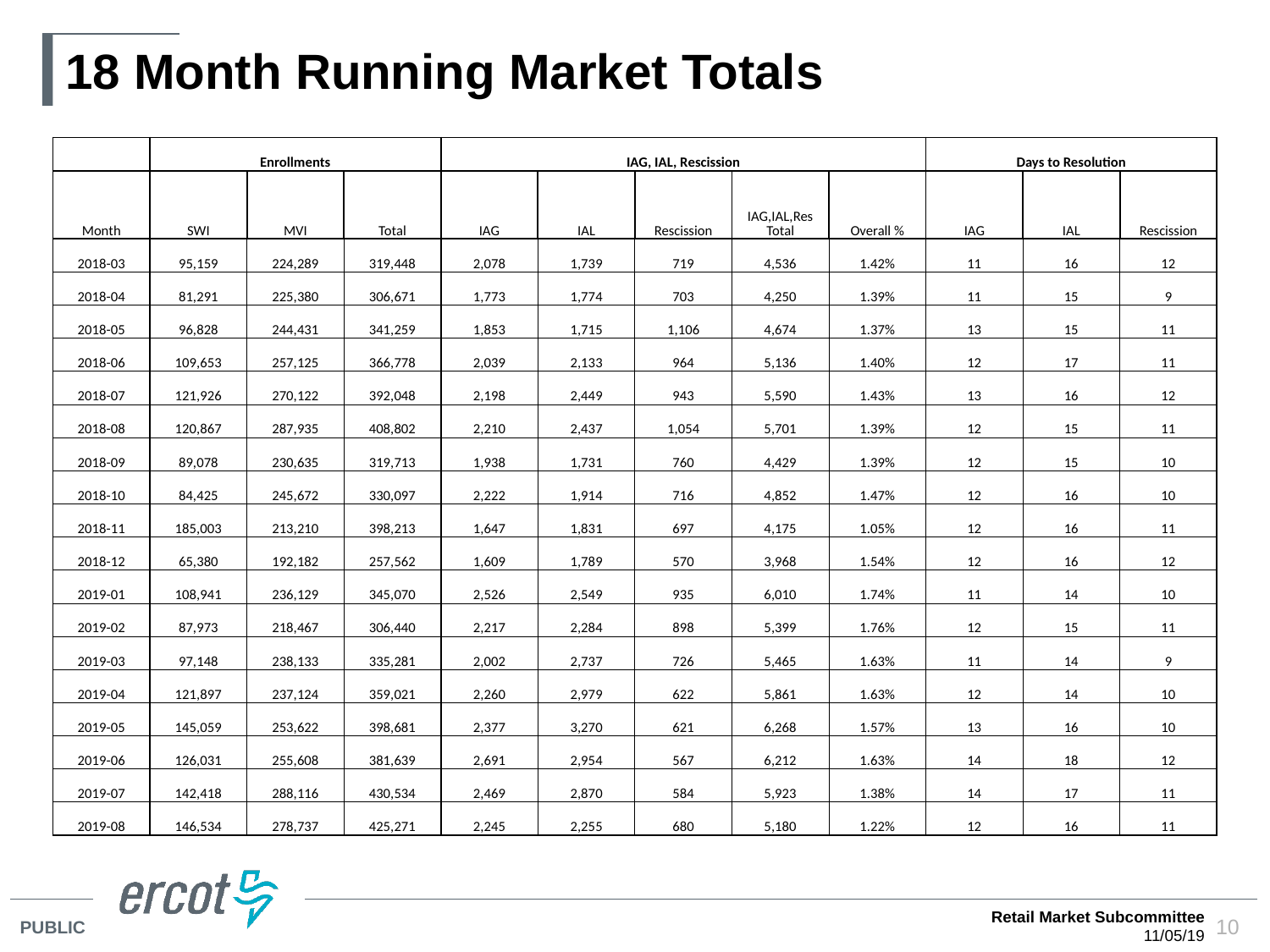

# 18 Month Running Market Totals
|  | Enrollments |  |  | IAG, IAL, Rescission |  |  |  |  | Days to Resolution |  |  |
| --- | --- | --- | --- | --- | --- | --- | --- | --- | --- | --- | --- |
| Month | SWI | MVI | Total | IAG | IAL | Rescission | IAG,IAL,Res Total | Overall % | IAG | IAL | Rescission |
| 2018-03 | 95,159 | 224,289 | 319,448 | 2,078 | 1,739 | 719 | 4,536 | 1.42% | 11 | 16 | 12 |
| 2018-04 | 81,291 | 225,380 | 306,671 | 1,773 | 1,774 | 703 | 4,250 | 1.39% | 11 | 15 | 9 |
| 2018-05 | 96,828 | 244,431 | 341,259 | 1,853 | 1,715 | 1,106 | 4,674 | 1.37% | 13 | 15 | 11 |
| 2018-06 | 109,653 | 257,125 | 366,778 | 2,039 | 2,133 | 964 | 5,136 | 1.40% | 12 | 17 | 11 |
| 2018-07 | 121,926 | 270,122 | 392,048 | 2,198 | 2,449 | 943 | 5,590 | 1.43% | 13 | 16 | 12 |
| 2018-08 | 120,867 | 287,935 | 408,802 | 2,210 | 2,437 | 1,054 | 5,701 | 1.39% | 12 | 15 | 11 |
| 2018-09 | 89,078 | 230,635 | 319,713 | 1,938 | 1,731 | 760 | 4,429 | 1.39% | 12 | 15 | 10 |
| 2018-10 | 84,425 | 245,672 | 330,097 | 2,222 | 1,914 | 716 | 4,852 | 1.47% | 12 | 16 | 10 |
| 2018-11 | 185,003 | 213,210 | 398,213 | 1,647 | 1,831 | 697 | 4,175 | 1.05% | 12 | 16 | 11 |
| 2018-12 | 65,380 | 192,182 | 257,562 | 1,609 | 1,789 | 570 | 3,968 | 1.54% | 12 | 16 | 12 |
| 2019-01 | 108,941 | 236,129 | 345,070 | 2,526 | 2,549 | 935 | 6,010 | 1.74% | 11 | 14 | 10 |
| 2019-02 | 87,973 | 218,467 | 306,440 | 2,217 | 2,284 | 898 | 5,399 | 1.76% | 12 | 15 | 11 |
| 2019-03 | 97,148 | 238,133 | 335,281 | 2,002 | 2,737 | 726 | 5,465 | 1.63% | 11 | 14 | 9 |
| 2019-04 | 121,897 | 237,124 | 359,021 | 2,260 | 2,979 | 622 | 5,861 | 1.63% | 12 | 14 | 10 |
| 2019-05 | 145,059 | 253,622 | 398,681 | 2,377 | 3,270 | 621 | 6,268 | 1.57% | 13 | 16 | 10 |
| 2019-06 | 126,031 | 255,608 | 381,639 | 2,691 | 2,954 | 567 | 6,212 | 1.63% | 14 | 18 | 12 |
| 2019-07 | 142,418 | 288,116 | 430,534 | 2,469 | 2,870 | 584 | 5,923 | 1.38% | 14 | 17 | 11 |
| 2019-08 | 146,534 | 278,737 | 425,271 | 2,245 | 2,255 | 680 | 5,180 | 1.22% | 12 | 16 | 11 |
Retail Market Subcommittee
11/05/19
10